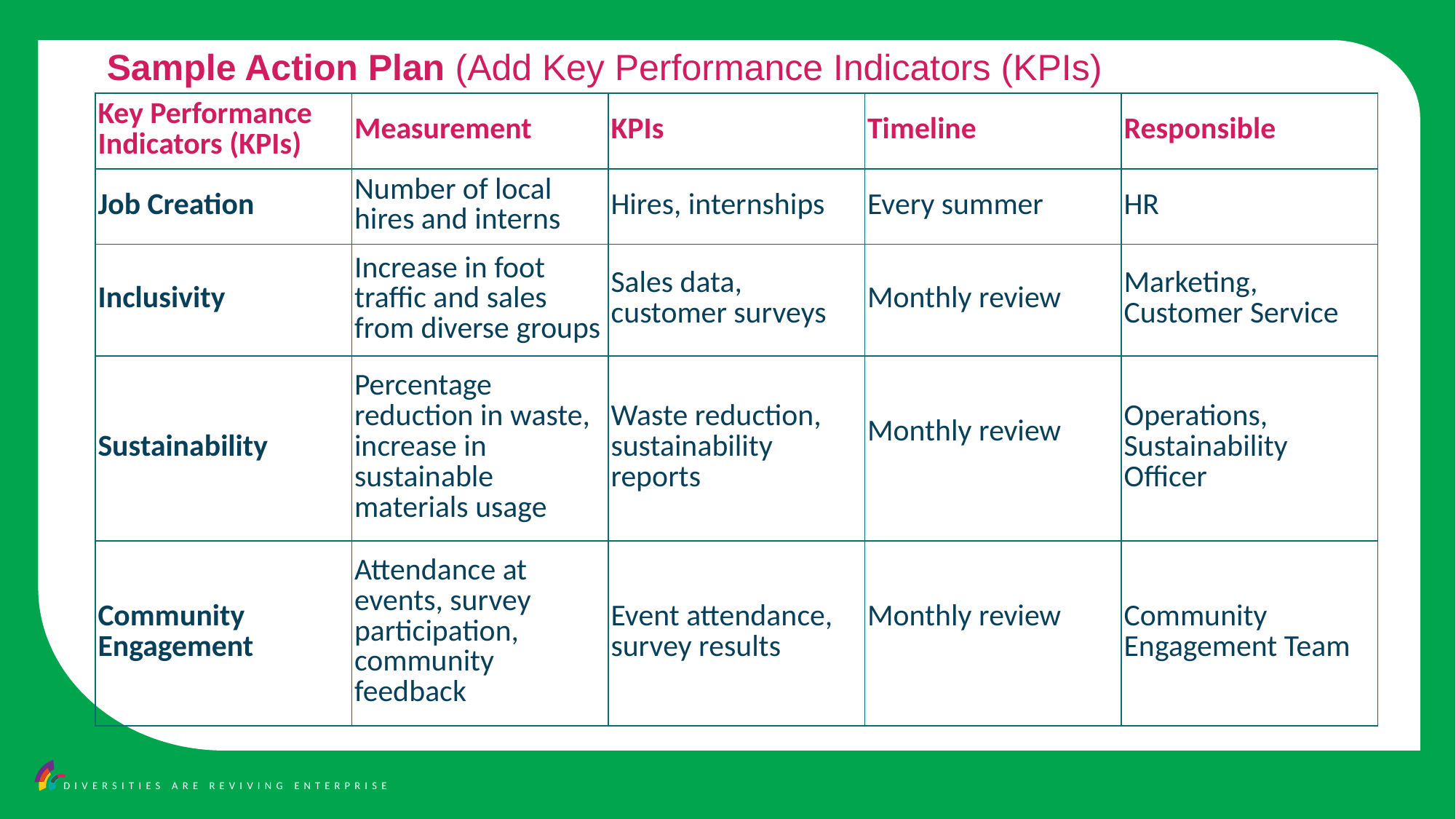

Sample Action Plan (Add Key Performance Indicators (KPIs)
| Key Performance Indicators (KPIs) | Measurement | KPIs | Timeline | Responsible |
| --- | --- | --- | --- | --- |
| Job Creation | Number of local hires and interns | Hires, internships | Every summer | HR |
| Inclusivity | Increase in foot traffic and sales from diverse groups | Sales data, customer surveys | Monthly review | Marketing, Customer Service |
| Sustainability | Percentage reduction in waste, increase in sustainable materials usage | Waste reduction, sustainability reports | Monthly review | Operations, Sustainability Officer |
| Community Engagement | Attendance at events, survey participation, community feedback | Event attendance, survey results | Monthly review | Community Engagement Team |
Action Plan